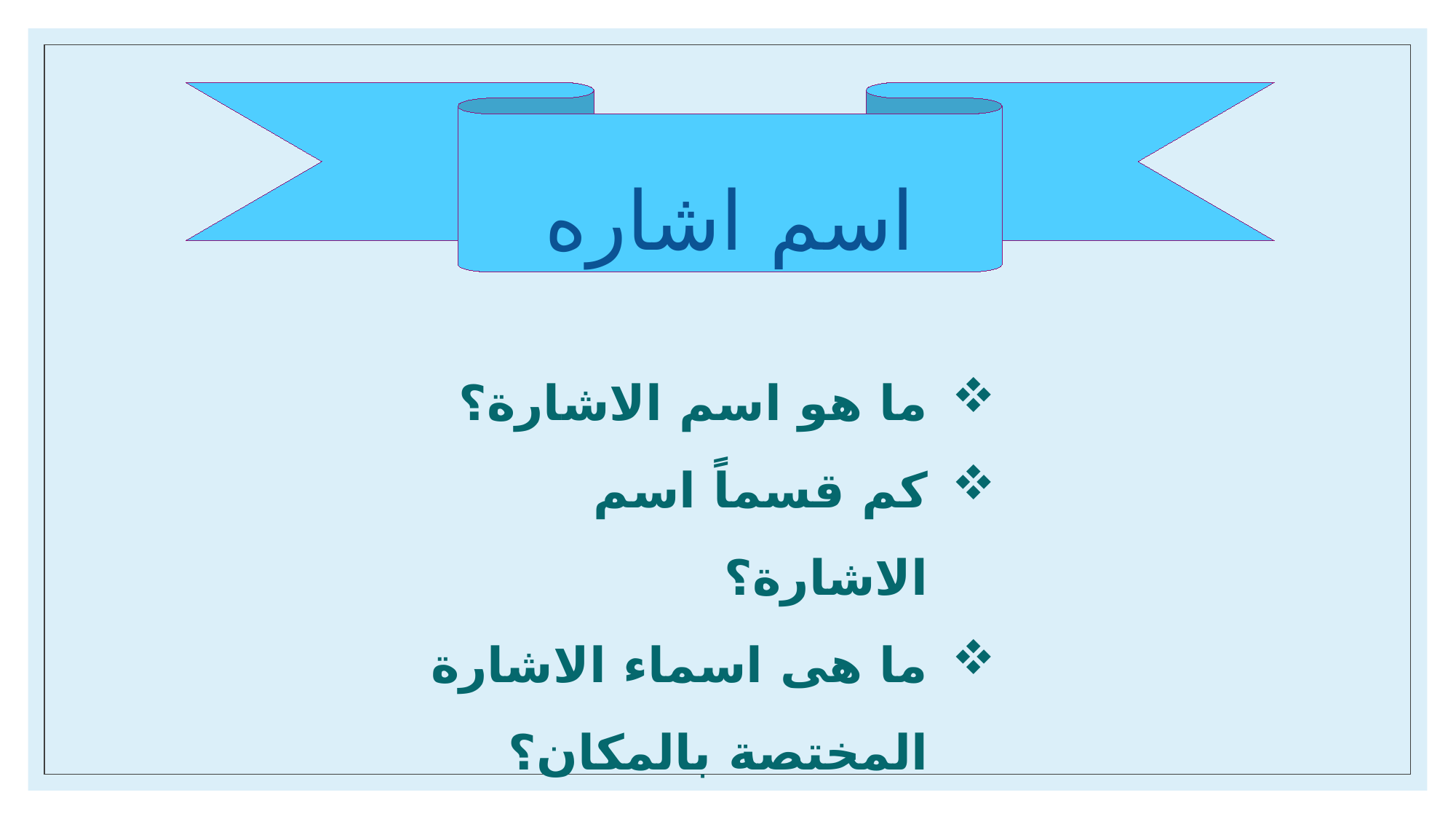

اسم اشاره

ما هو اسم الاشارة؟
کم قسماً اسم الاشارة؟
ما هی اسماء الاشارة المختصة بالمکان؟